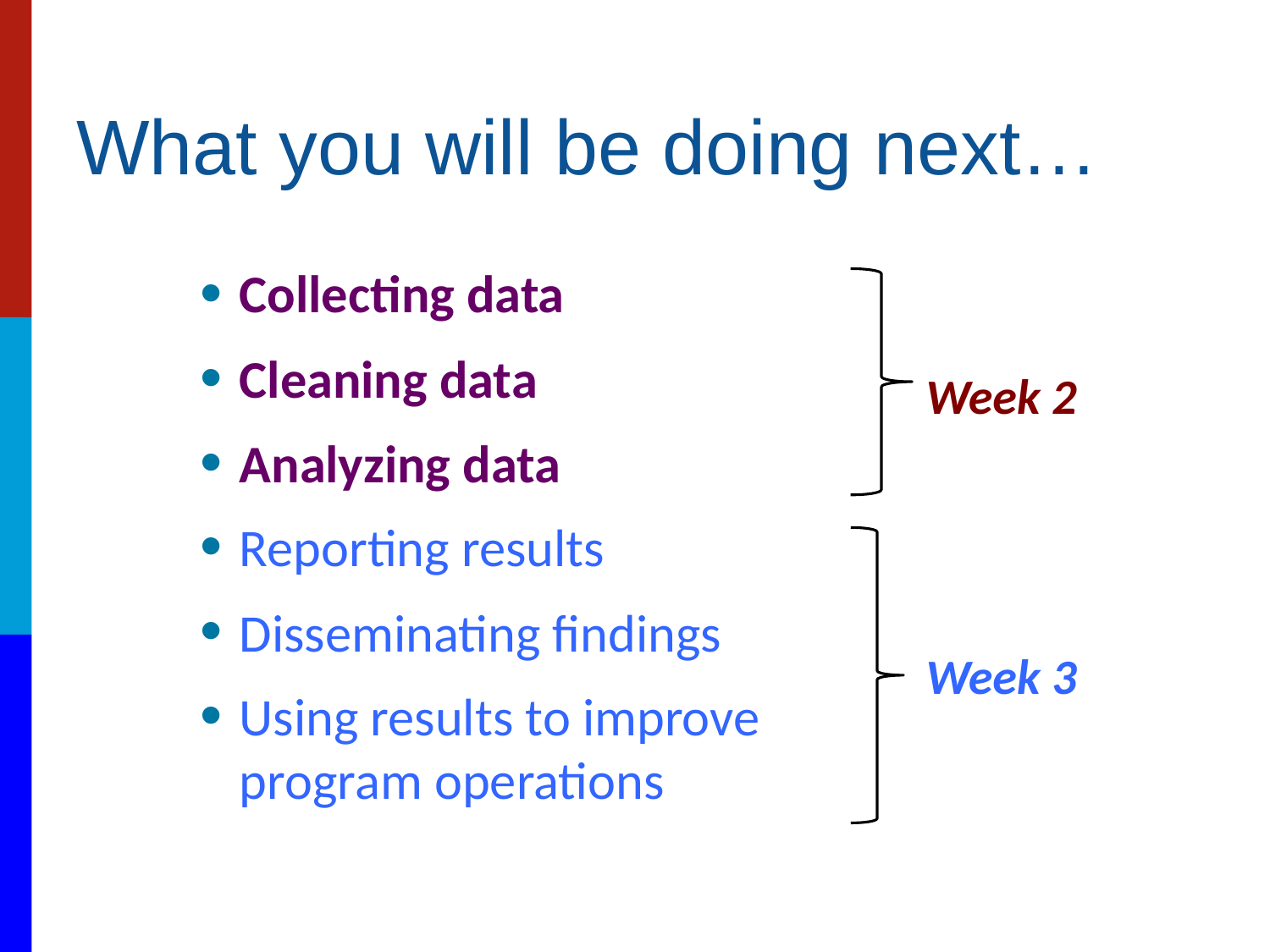

# What you will be doing next…
Collecting data
Cleaning data
Analyzing data
Reporting results
Disseminating findings
Using results to improve program operations

Week 2

Week 3